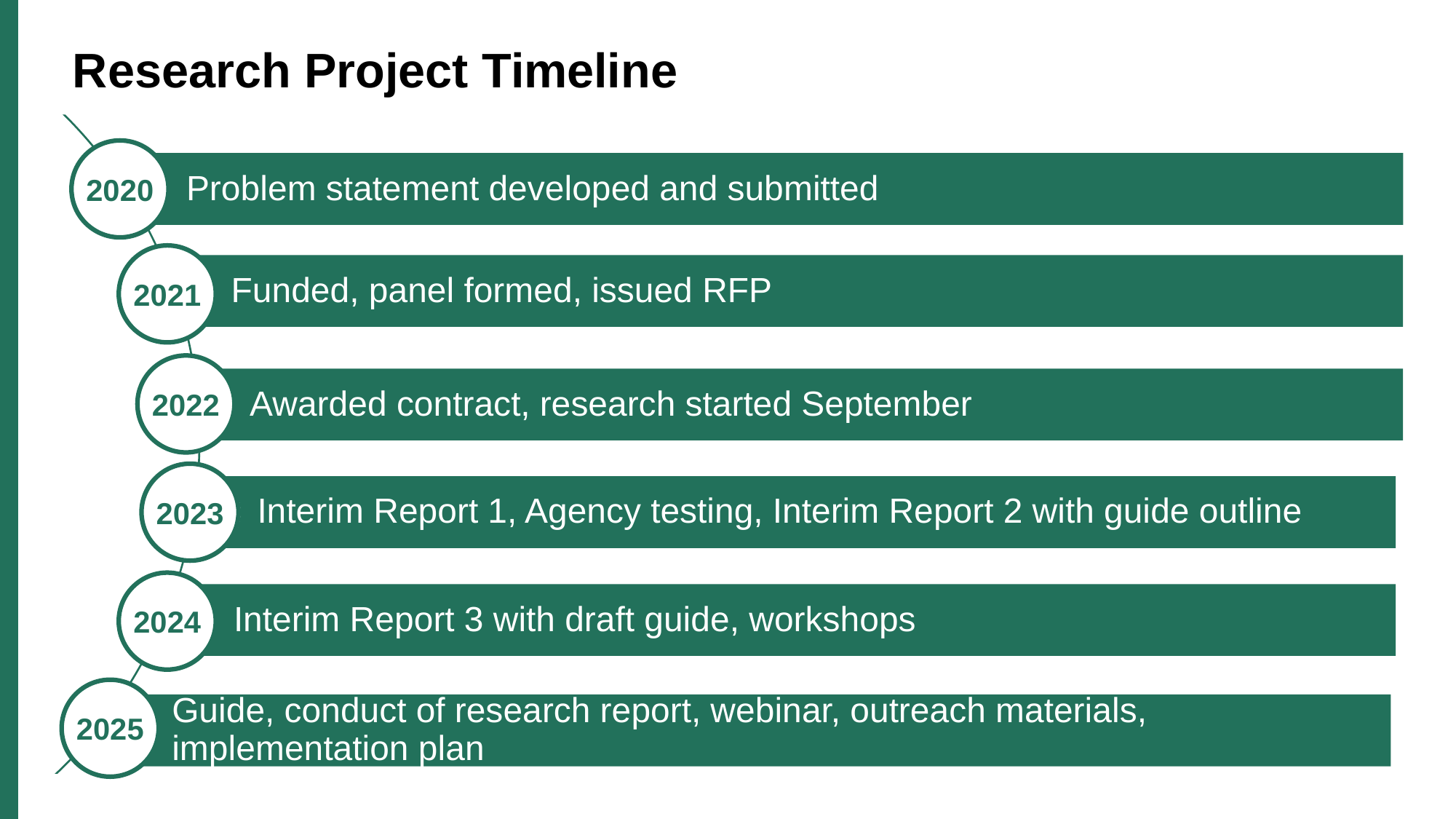

# Research Project Timeline
2020
Problem statement developed and submitted
2021
Funded, panel formed, issued RFP
2022
Awarded contract, research started September
2023
Interim Report 1, Agency testing, Interim Report 2 with guide outline
2024
Interim Report 3 with draft guide, workshops
2025
Guide, conduct of research report, webinar, outreach materials, implementation plan